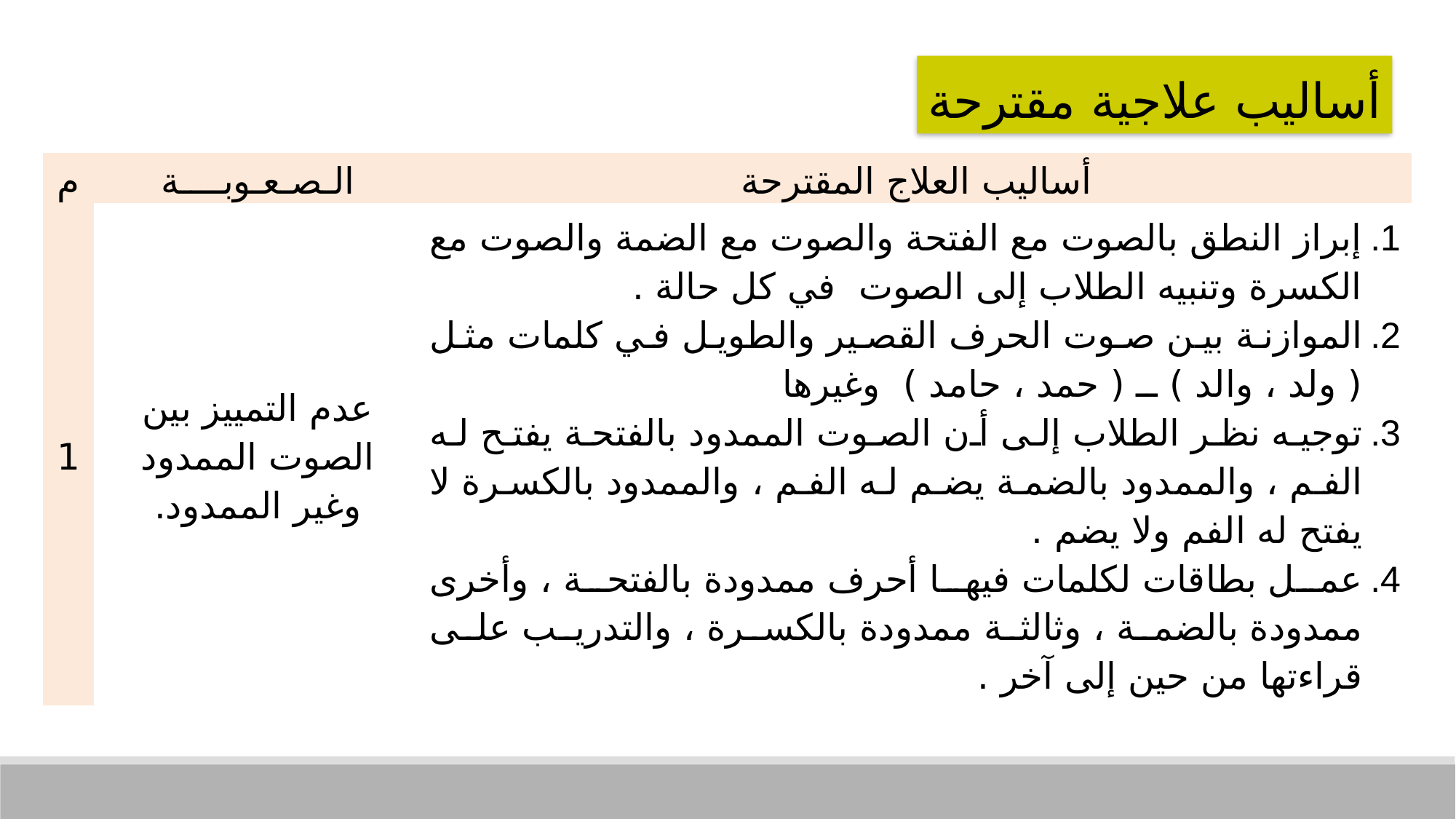

أساليب علاجية مقترحة
| م | الـصـعـوبــــة | أساليب العلاج المقترحة |
| --- | --- | --- |
| 1 | عدم التمييز بين الصوت الممدود وغير الممدود. | إبراز النطق بالصوت مع الفتحة والصوت مع الضمة والصوت مع الكسرة وتنبيه الطلاب إلى الصوت في كل حالة . الموازنة بين صوت الحرف القصير والطويل في كلمات مثل ( ولد ، والد ) ــ ( حمد ، حامد ) وغيرها توجيه نظر الطلاب إلى أن الصوت الممدود بالفتحة يفتح له الفم ، والممدود بالضمة يضم له الفم ، والممدود بالكسرة لا يفتح له الفم ولا يضم . عمل بطاقات لكلمات فيها أحرف ممدودة بالفتحة ، وأخرى ممدودة بالضمة ، وثالثة ممدودة بالكسرة ، والتدريب على قراءتها من حين إلى آخر . |